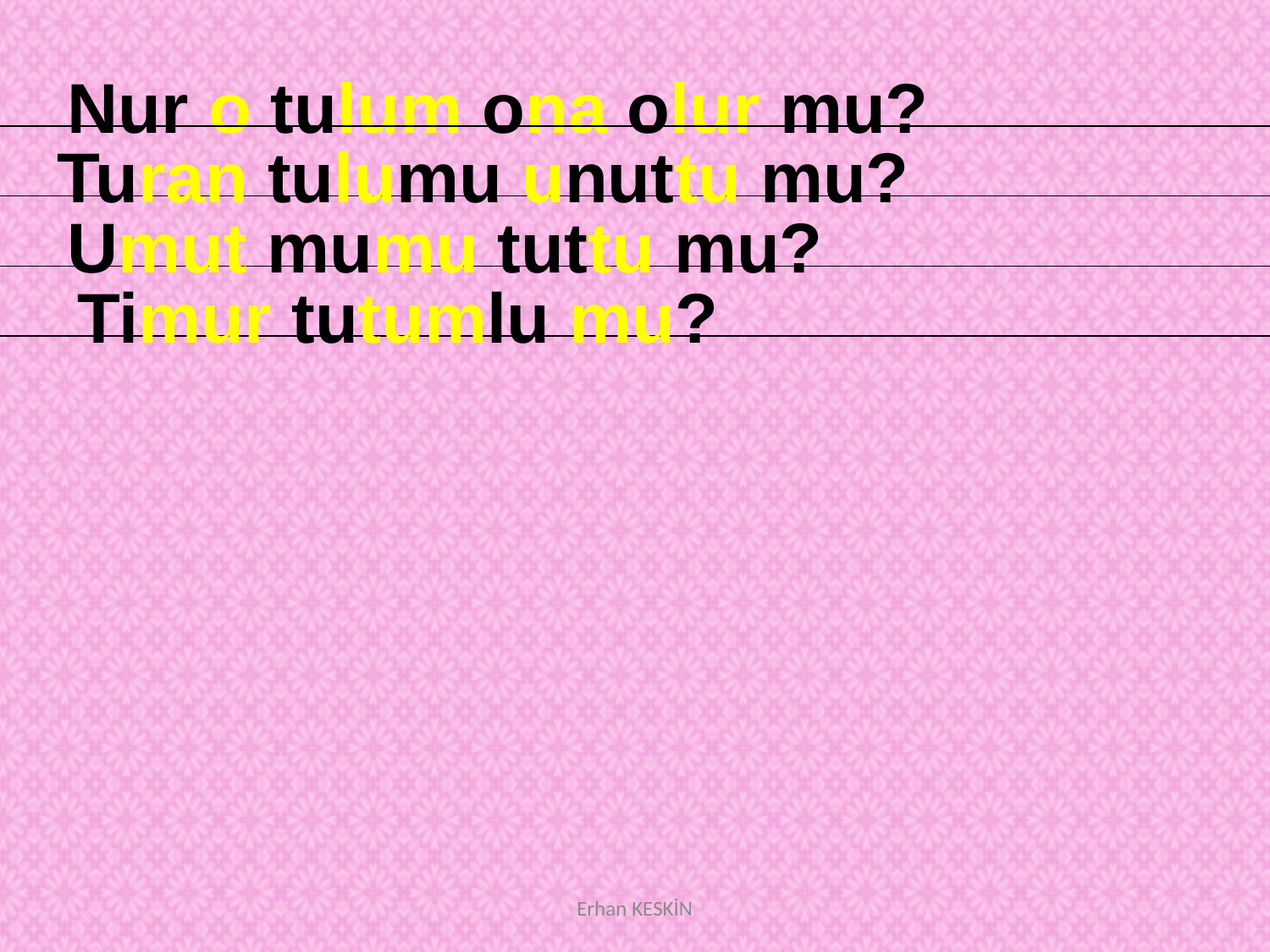

Nur o tulum ona olur mu?
Turan tulumu unuttu mu?
Umut mumu tuttu mu?
Timur tutumlu mu?
Erhan KESKİN